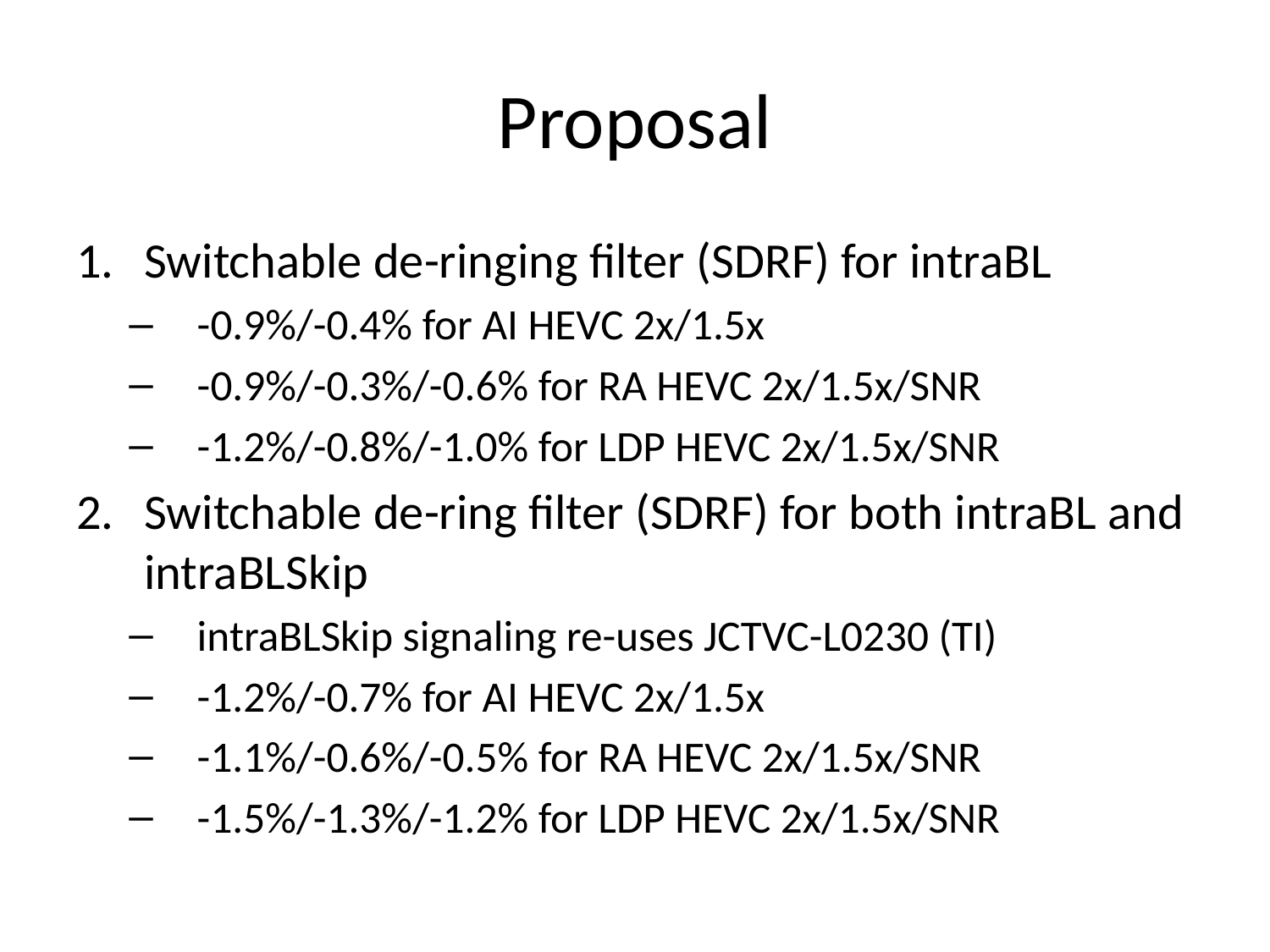

# Proposal
Switchable de-ringing filter (SDRF) for intraBL
-0.9%/-0.4% for AI HEVC 2x/1.5x
-0.9%/-0.3%/-0.6% for RA HEVC 2x/1.5x/SNR
-1.2%/-0.8%/-1.0% for LDP HEVC 2x/1.5x/SNR
Switchable de-ring filter (SDRF) for both intraBL and intraBLSkip
intraBLSkip signaling re-uses JCTVC-L0230 (TI)
-1.2%/-0.7% for AI HEVC 2x/1.5x
-1.1%/-0.6%/-0.5% for RA HEVC 2x/1.5x/SNR
-1.5%/-1.3%/-1.2% for LDP HEVC 2x/1.5x/SNR